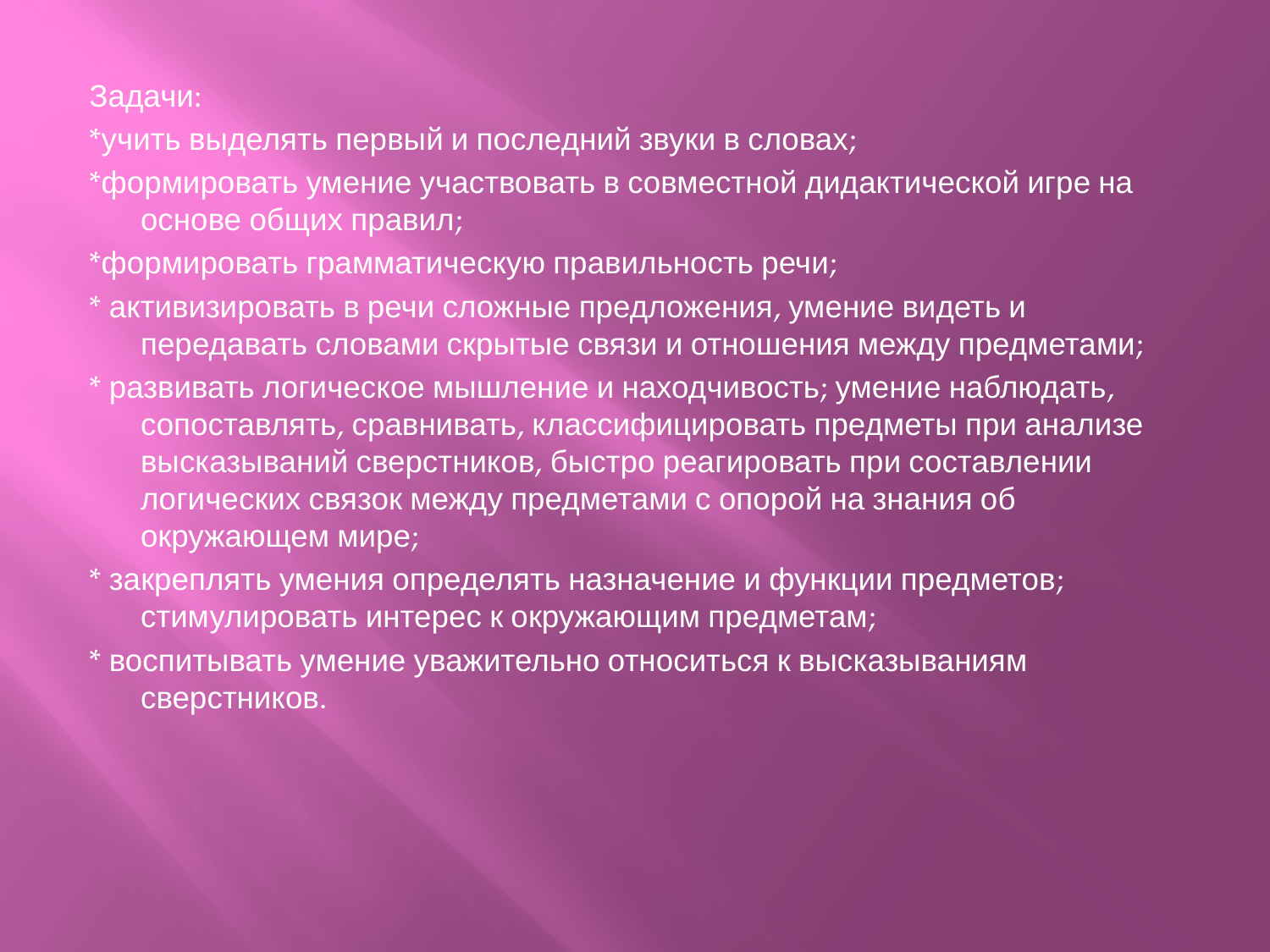

Задачи:
*учить выделять первый и последний звуки в словах;
*формировать умение участвовать в совместной дидактической игре на основе общих правил;
*формировать грамматическую правильность речи;
* активизировать в речи сложные предложения, умение видеть и передавать словами скрытые связи и отношения между предметами;
* развивать логическое мышление и находчивость; умение наблюдать, сопоставлять, сравнивать, классифицировать предметы при анализе высказываний сверстников, быстро реагировать при составлении логических связок между предметами с опорой на знания об окружающем мире;
* закреплять умения определять назначение и функции предметов; стимулировать интерес к окружающим предметам;
* воспитывать умение уважительно относиться к высказываниям сверстников.